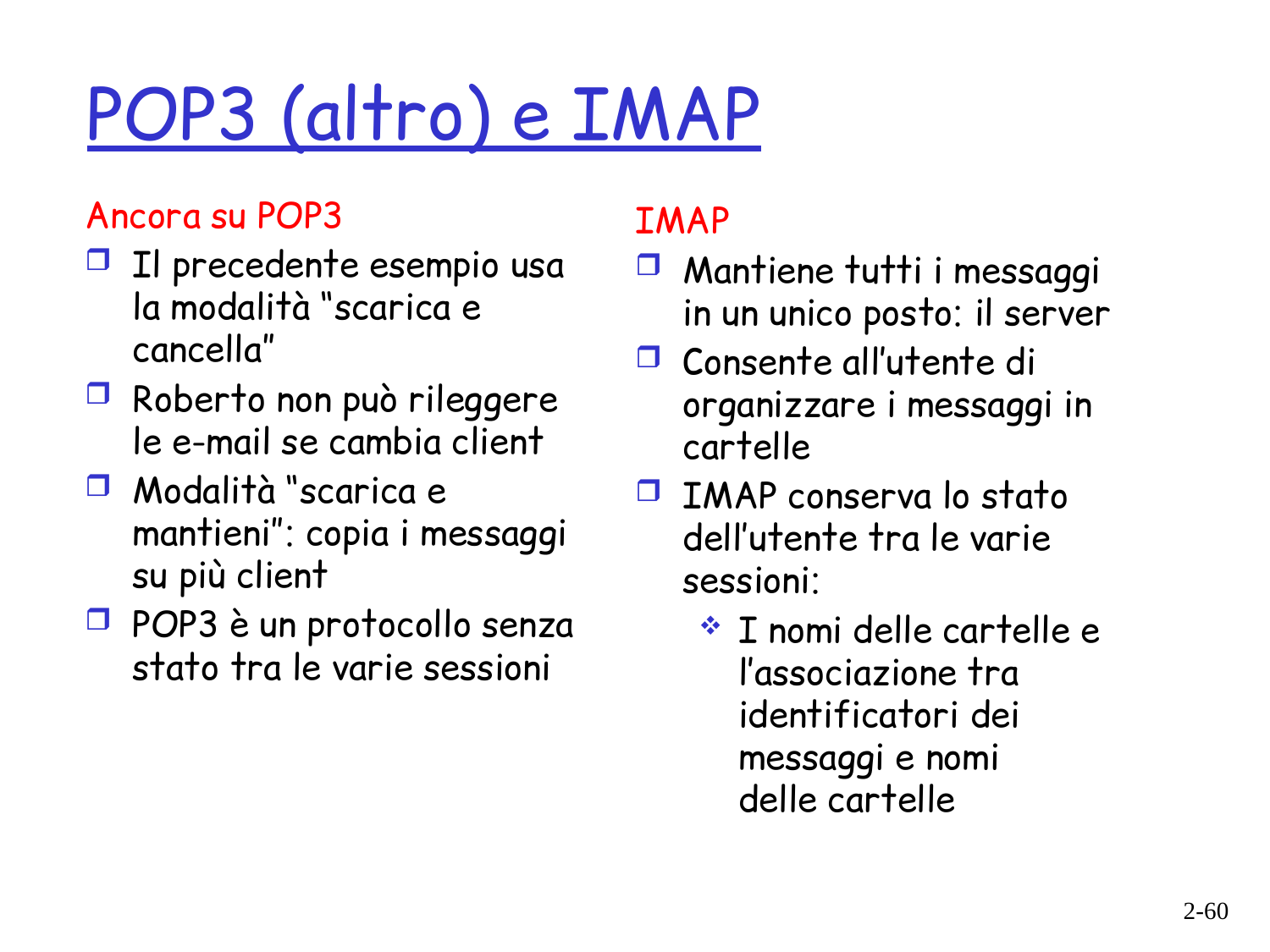

# POP3 (altro) e IMAP
Ancora su POP3
Il precedente esempio usa la modalità “scarica e cancella”
Roberto non può rileggere
le e-mail se cambia client
Modalità “scarica e mantieni”: copia i messaggi su più client
POP3 è un protocollo senza stato tra le varie sessioni
IMAP
Mantiene tutti i messaggi in un unico posto: il server
Consente all’utente di organizzare i messaggi in cartelle
IMAP conserva lo stato dell’utente tra le varie sessioni:
I nomi delle cartelle e l’associazione tra identificatori dei messaggi e nomi
delle cartelle
2-60